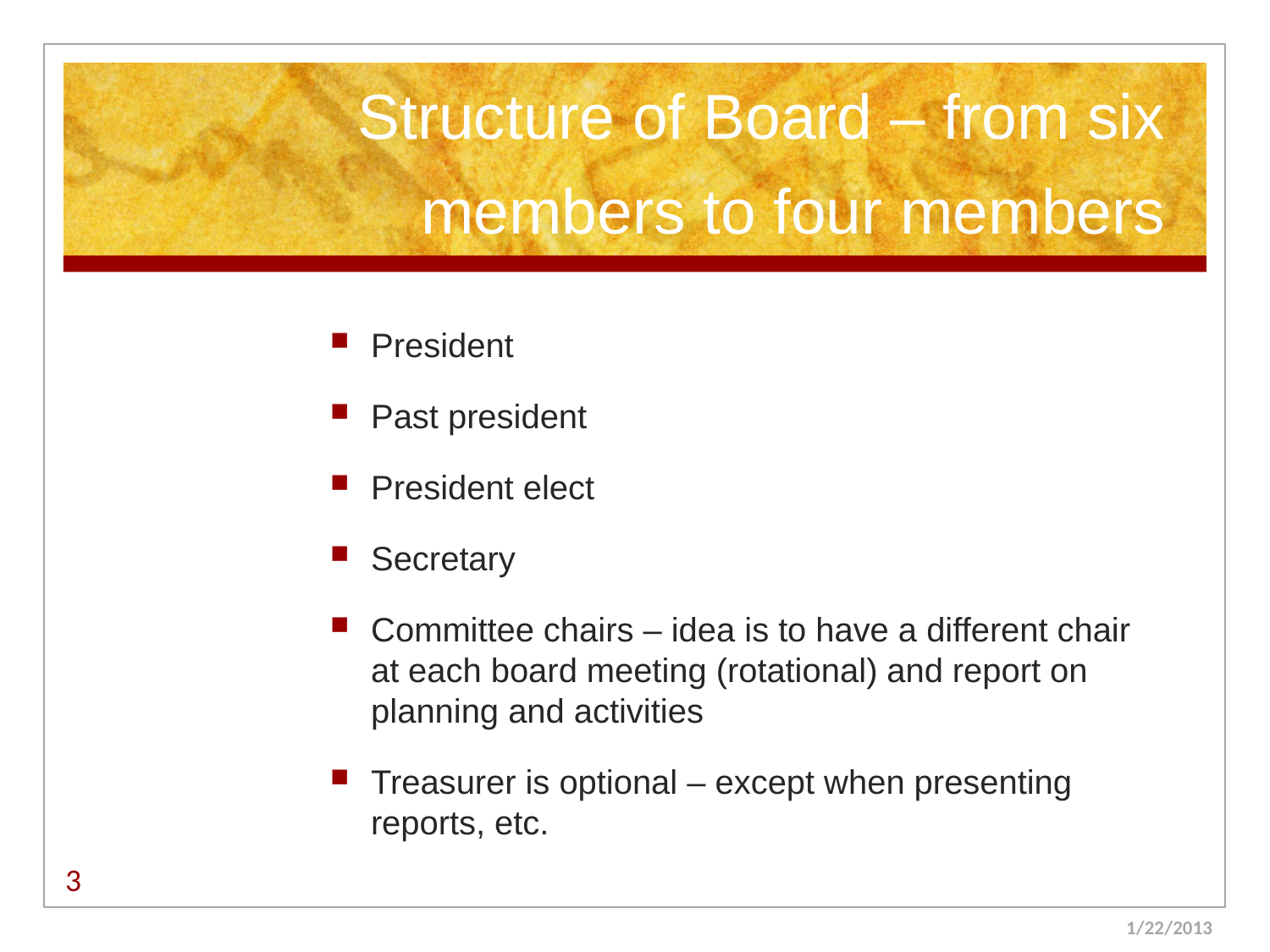

# Structure of Board – from six members to four members
President
Past president
President elect
Secretary
Committee chairs – idea is to have a different chair at each board meeting (rotational) and report on planning and activities
Treasurer is optional – except when presenting reports, etc.
3
1/22/2013